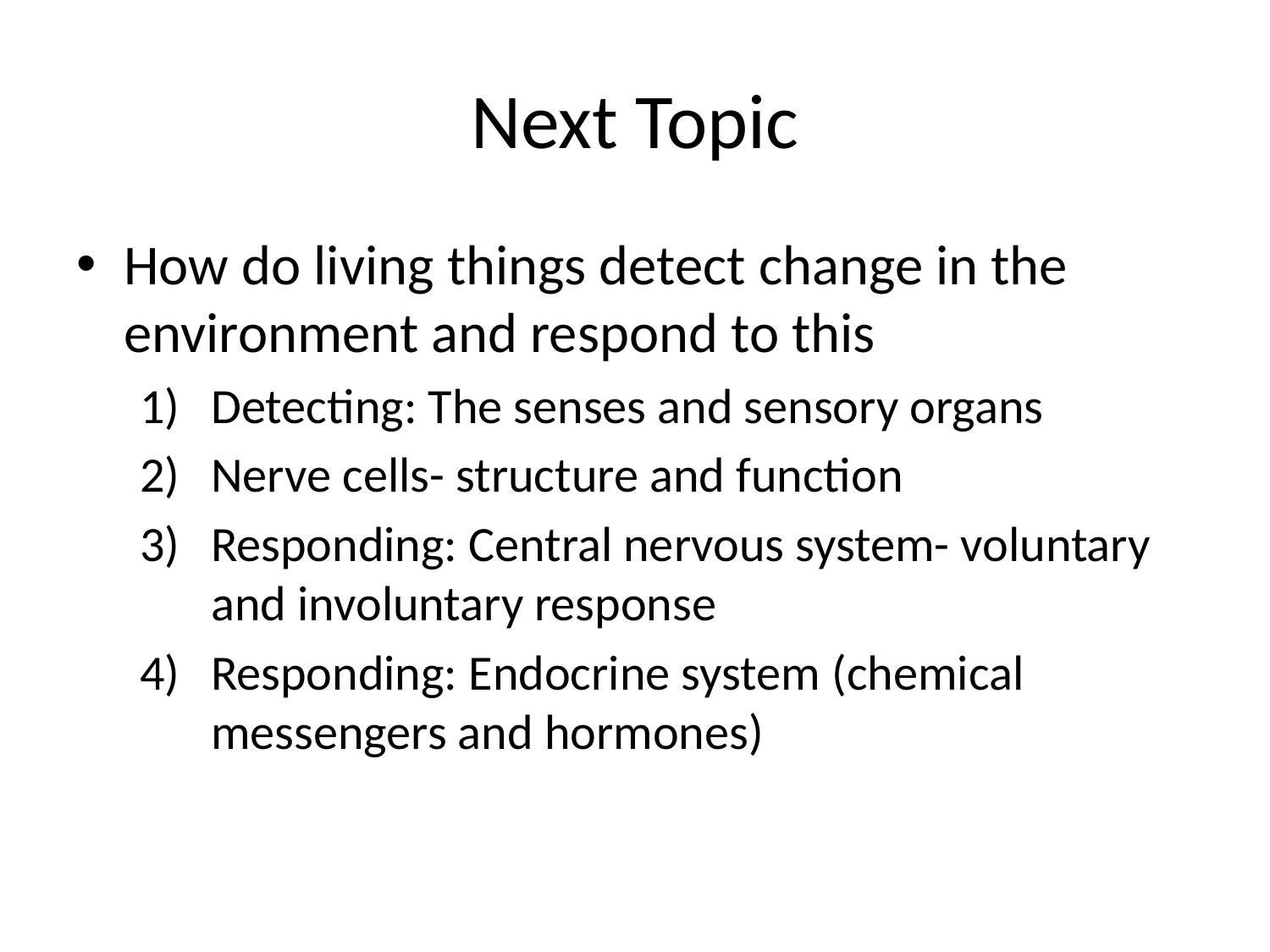

# Next Topic
How do living things detect change in the environment and respond to this
Detecting: The senses and sensory organs
Nerve cells- structure and function
Responding: Central nervous system- voluntary and involuntary response
Responding: Endocrine system (chemical messengers and hormones)